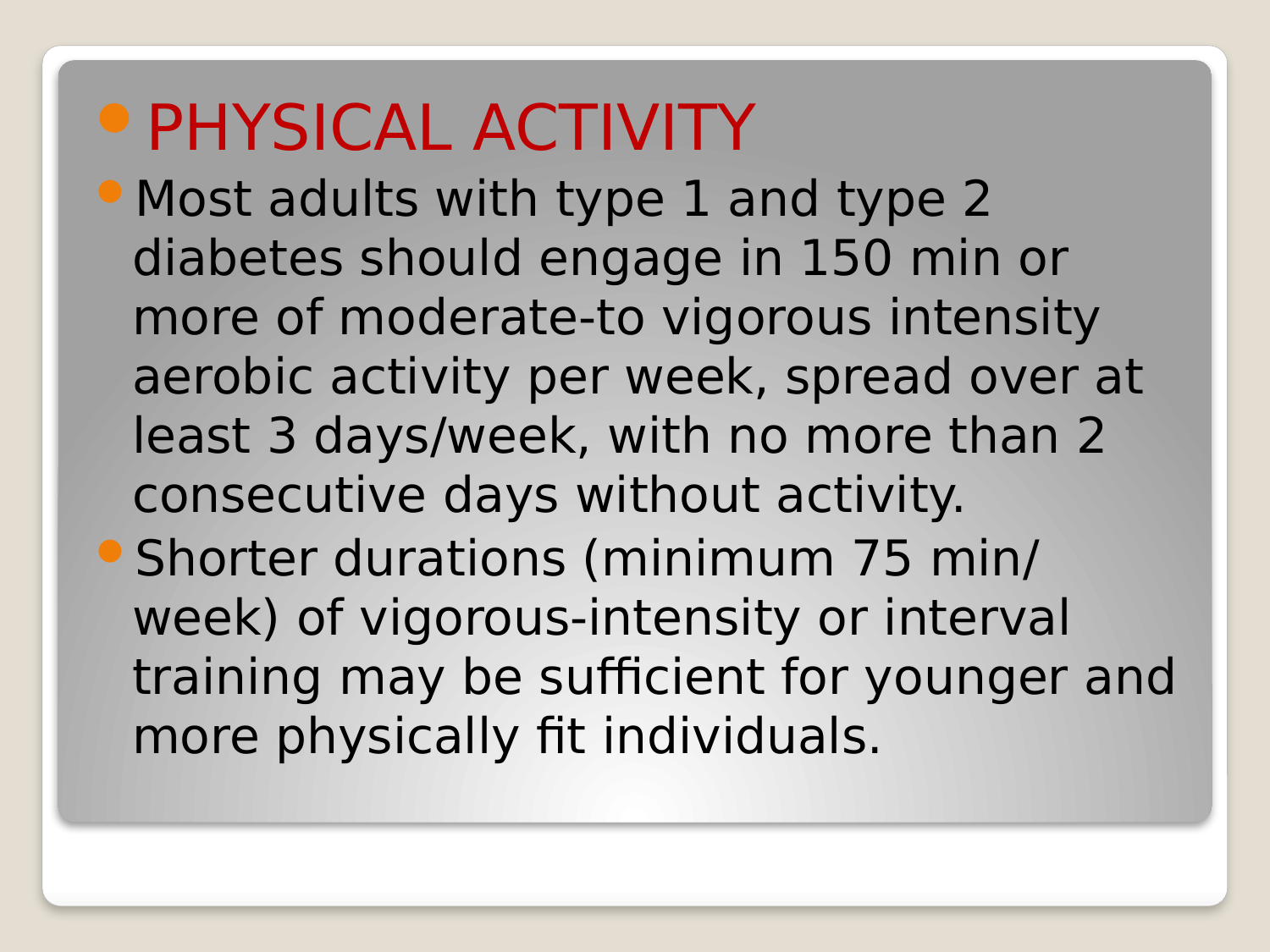

PHYSICAL ACTIVITY
Most adults with type 1 and type 2  diabetes should engage in 150 min or more of moderate-to vigorous intensity aerobic activity per week, spread over at least 3 days/week, with no more than 2 consecutive days without activity.
Shorter durations (minimum 75 min/ week) of vigorous-intensity or interval training may be sufficient for younger and more physically fit individuals.